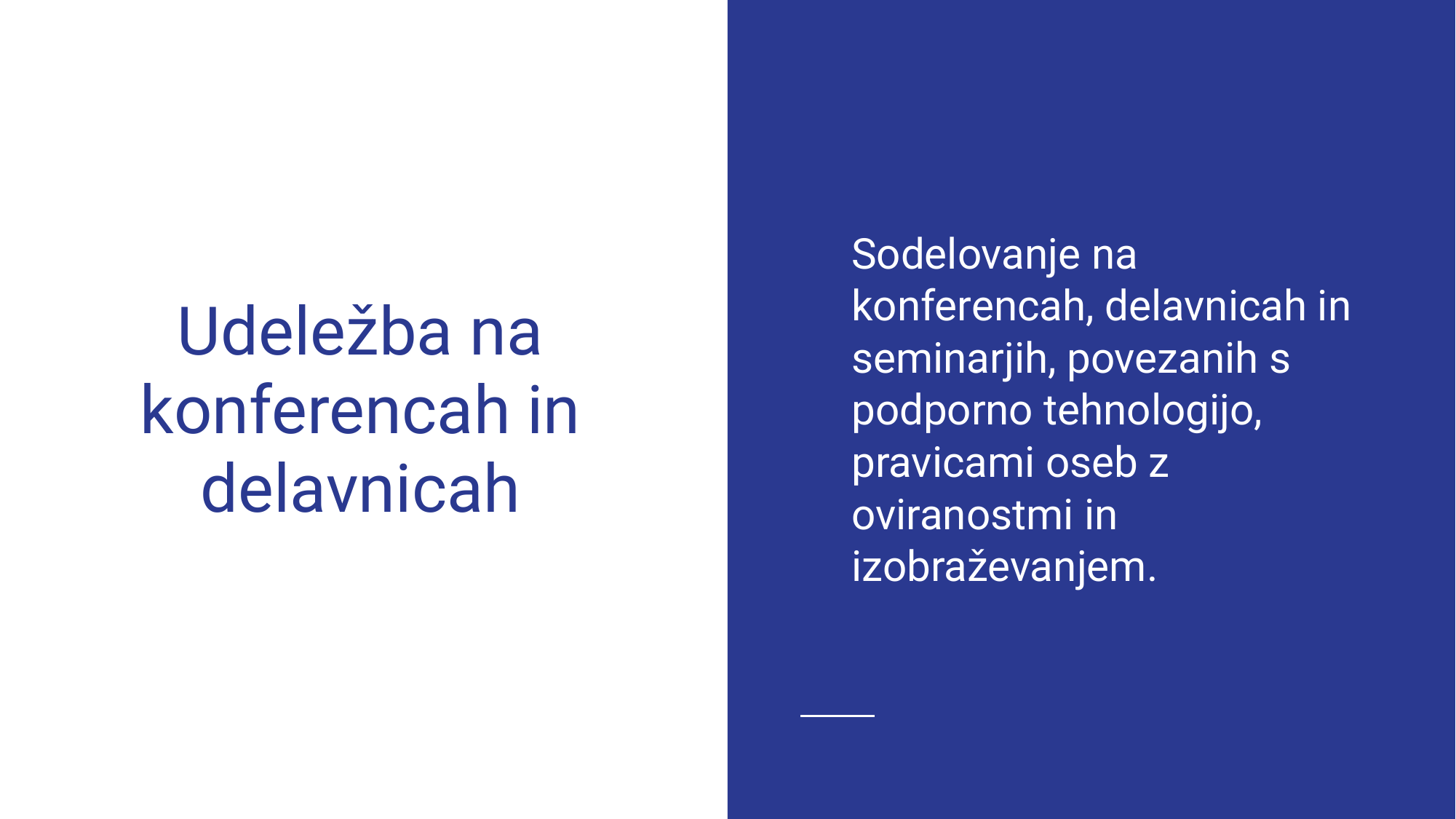

Sodelovanje na konferencah, delavnicah in seminarjih, povezanih s podporno tehnologijo, pravicami oseb z oviranostmi in izobraževanjem.
# Udeležba na konferencah in delavnicah